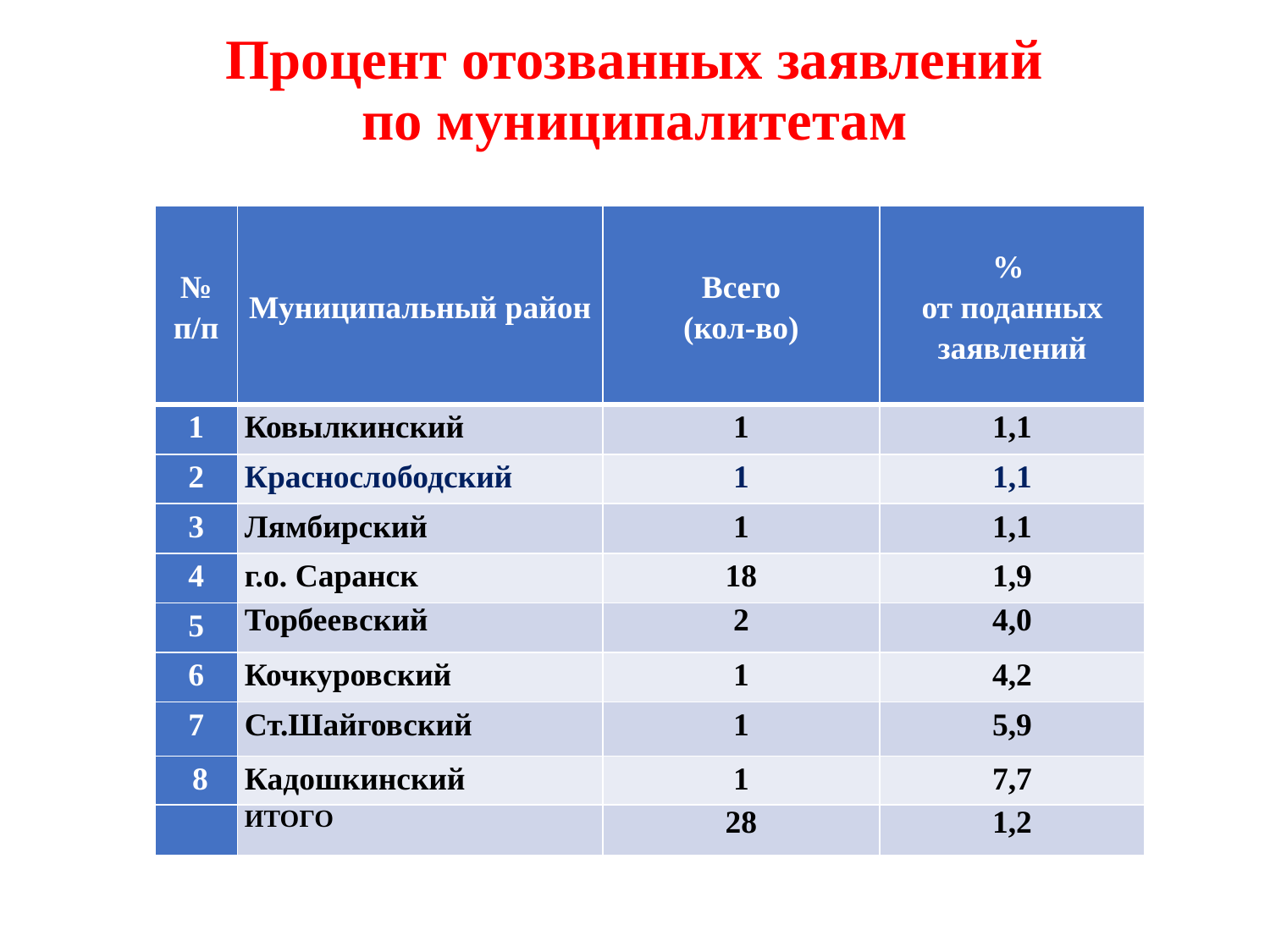

# Процент отозванных заявлений по муниципалитетам
| № п/п | Муниципальный район | Всего (кол-во) | % от поданных заявлений |
| --- | --- | --- | --- |
| 1 | Ковылкинский | 1 | 1,1 |
| 2 | Краснослободский | 1 | 1,1 |
| 3 | Лямбирский | 1 | 1,1 |
| 4 | г.о. Саранск | 18 | 1,9 |
| 5 | Торбеевский | 2 | 4,0 |
| 6 | Кочкуровский | 1 | 4,2 |
| 7 | Ст.Шайговский | 1 | 5,9 |
| 8 | Кадошкинский | 1 | 7,7 |
|  | ИТОГО | 28 | 1,2 |